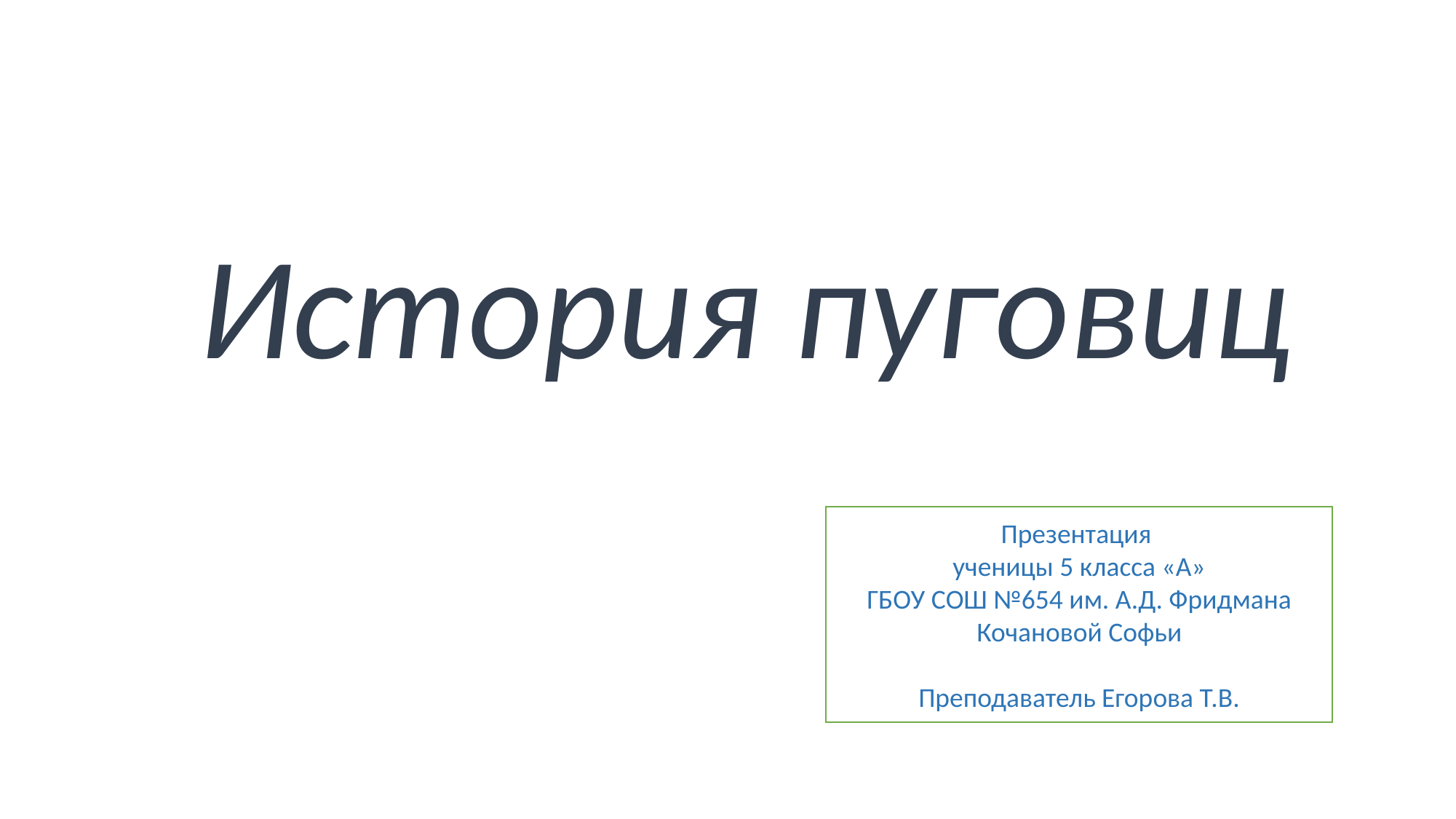

# История пуговиц

Презентация
ученицы 5 класса «А»
ГБОУ СОШ №654 им. А.Д. Фридмана
Кочановой Софьи

Преподаватель Егорова Т.В.